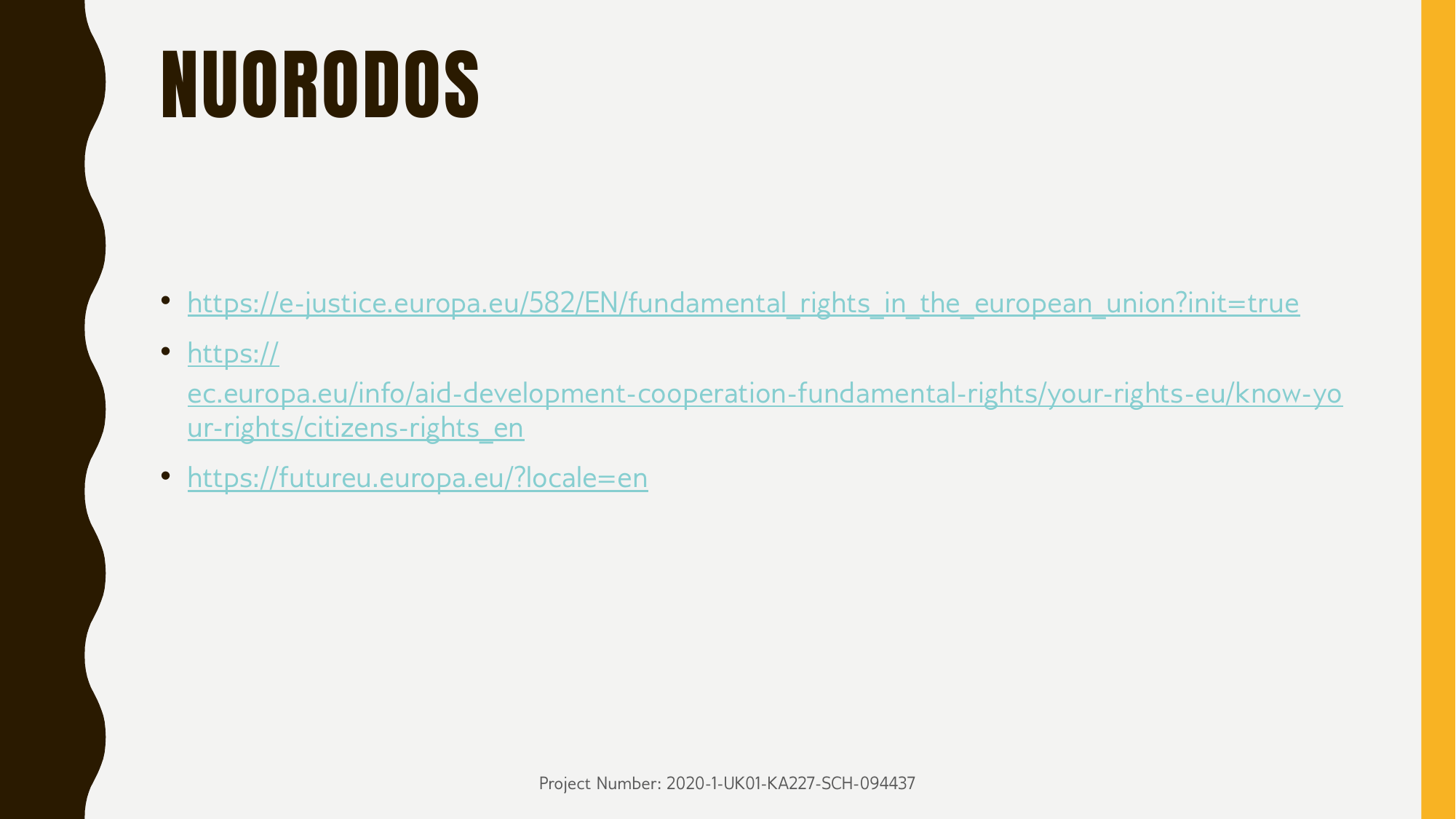

# NUORODOS
https://e-justice.europa.eu/582/EN/fundamental_rights_in_the_european_union?init=true
https://ec.europa.eu/info/aid-development-cooperation-fundamental-rights/your-rights-eu/know-your-rights/citizens-rights_en
https://futureu.europa.eu/?locale=en

Project Number: 2020-1-UK01-KA227-SCH-094437